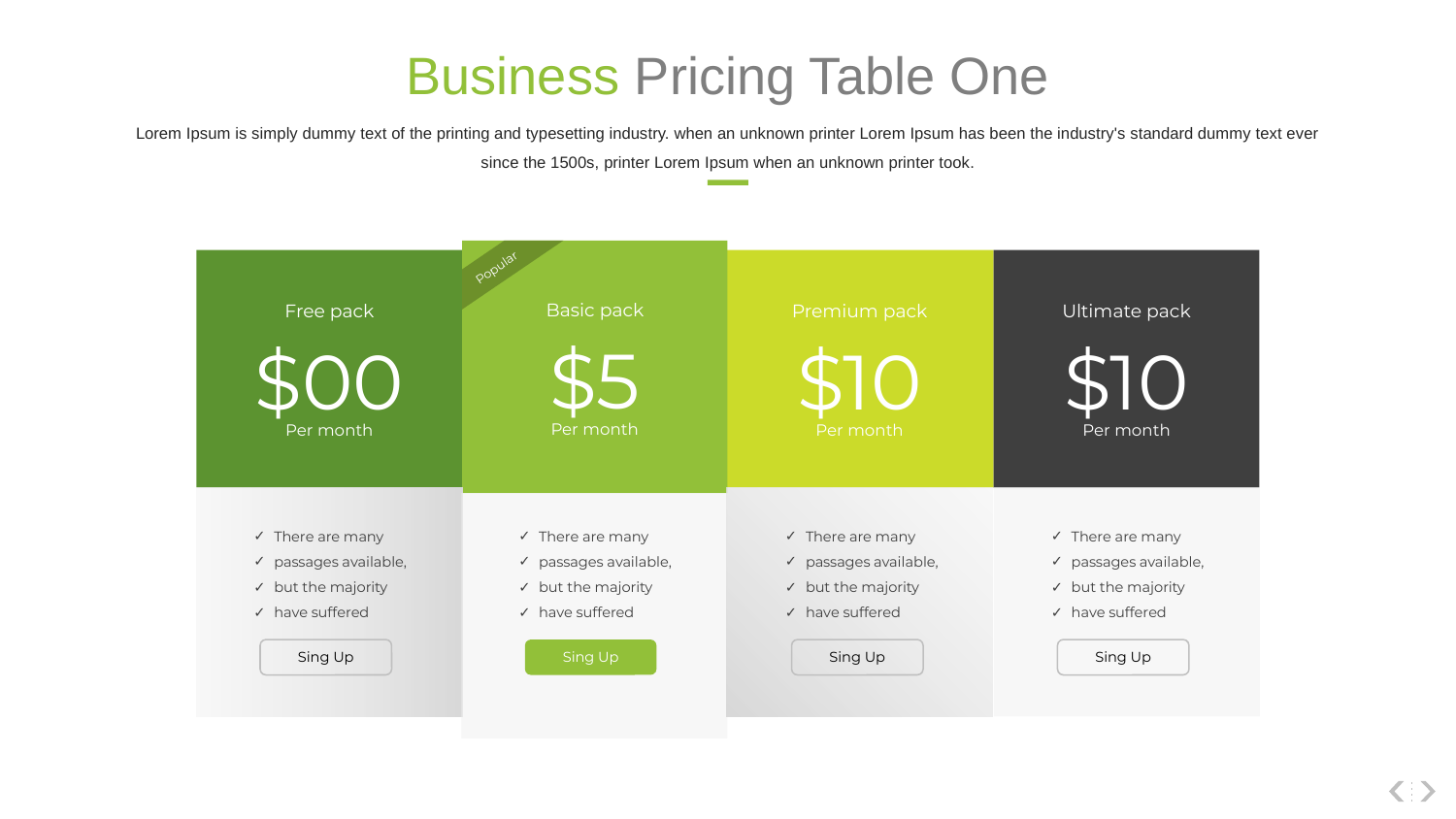

Business Pricing Table One
Lorem Ipsum is simply dummy text of the printing and typesetting industry. when an unknown printer Lorem Ipsum has been the industry's standard dummy text ever since the 1500s, printer Lorem Ipsum when an unknown printer took.

Popular
Basic pack
$5
Per month
Free pack
Premium pack
$10
Per month
Ultimate pack
$10
Per month
$00
Per month

There are many
passages available,
but the majority
have suffered
There are many
passages available,
but the majority
have suffered
There are many
passages available,
but the majority
have suffered
There are many
passages available,
but the majority
have suffered

Sing Up
Sing Up
Sing Up
Sing Up